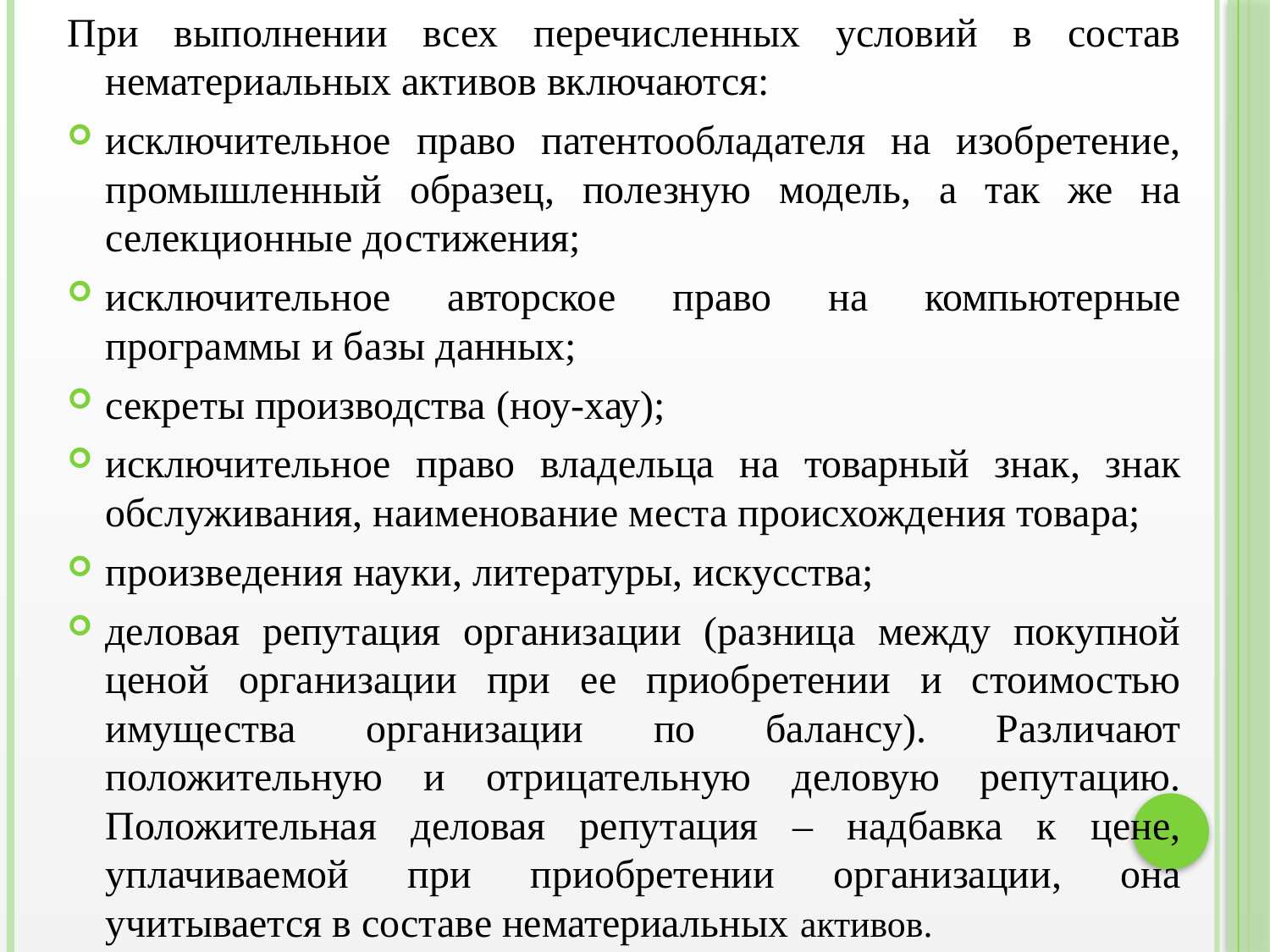

При выполнении всех перечисленных условий в состав нематериальных активов включаются:
исключительное право патентообладателя на изобретение, промышленный образец, полезную модель, а так же на селекционные достижения;
исключительное авторское право на компьютерные программы и базы данных;
секреты производства (ноу-хау);
исключительное право владельца на товарный знак, знак обслуживания, наименование места происхождения товара;
произведения науки, литературы, искусства;
деловая репутация организации (разница между покупной ценой организации при ее приобретении и стоимостью имущества организации по балансу). Различают положительную и отрицательную деловую репутацию. Положительная деловая репутация – надбавка к цене, уплачиваемой при приобретении организации, она учитывается в составе нематериальных активов.